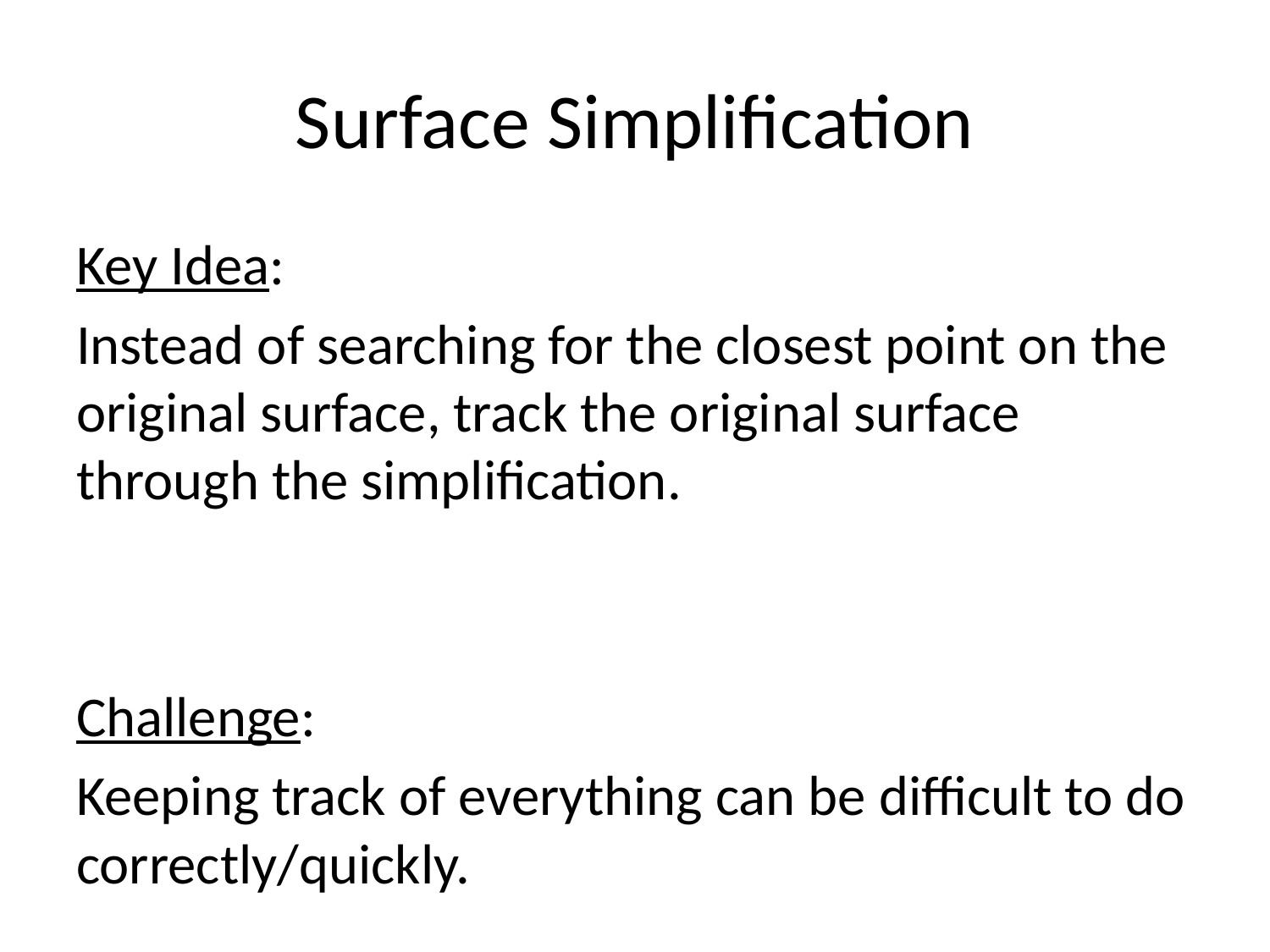

# Surface Simplification
Key Idea:
Instead of searching for the closest point on the original surface, track the original surface through the simplification.

Challenge:
Keeping track of everything can be difficult to do correctly/quickly.